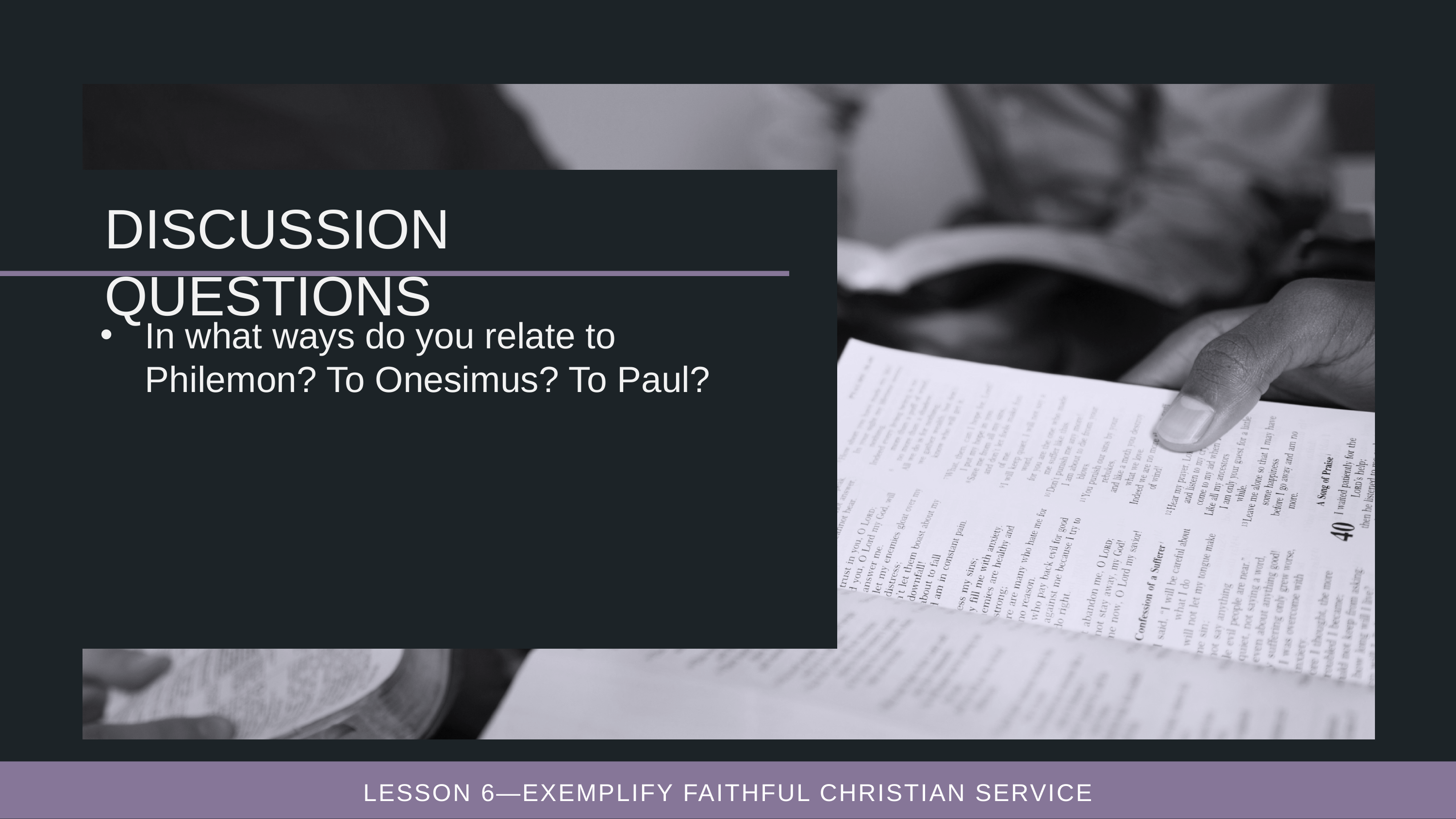

In what ways do you relate to Philemon? To Onesimus? To Paul?